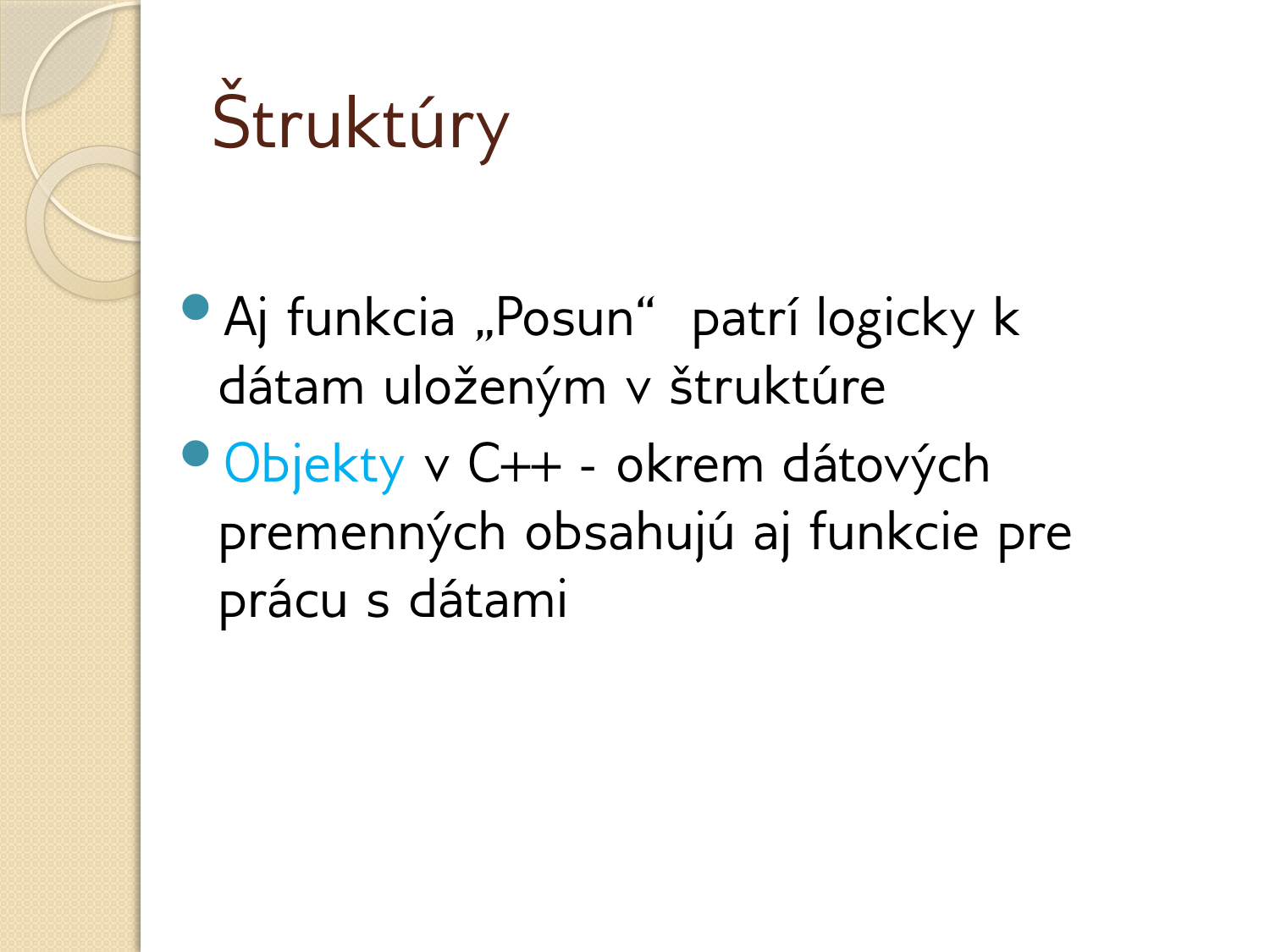

# Štruktúry

Aj funkcia „Posun“  patrí logicky k dátam uloženým v štruktúre
Objekty v C++ - okrem dátových premenných obsahujú aj funkcie pre prácu s dátami